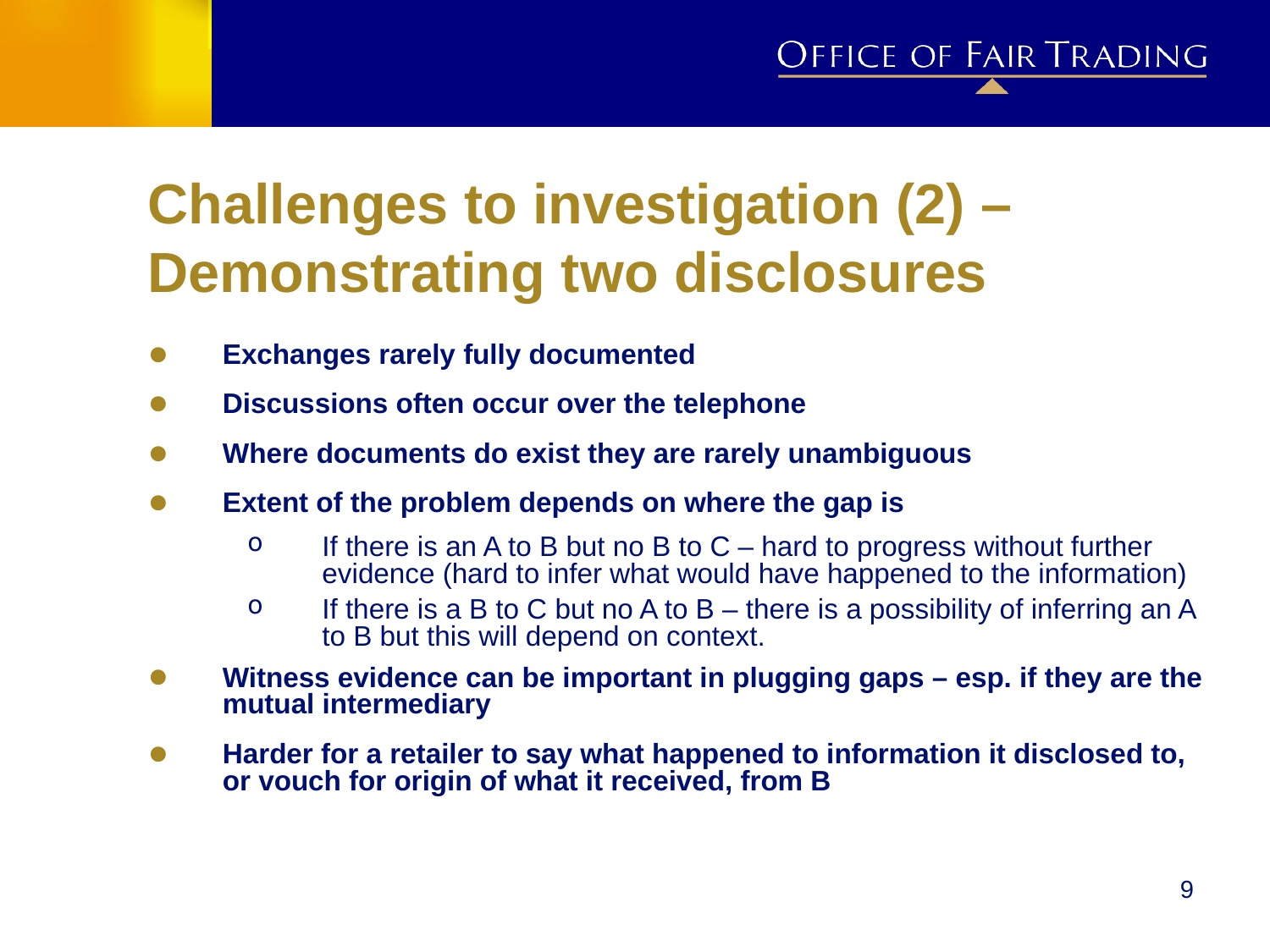

# Challenges to investigation (2) – Demonstrating two disclosures
Exchanges rarely fully documented
Discussions often occur over the telephone
Where documents do exist they are rarely unambiguous
Extent of the problem depends on where the gap is
If there is an A to B but no B to C – hard to progress without further evidence (hard to infer what would have happened to the information)
If there is a B to C but no A to B – there is a possibility of inferring an A to B but this will depend on context.
Witness evidence can be important in plugging gaps – esp. if they are the mutual intermediary
Harder for a retailer to say what happened to information it disclosed to, or vouch for origin of what it received, from B

9